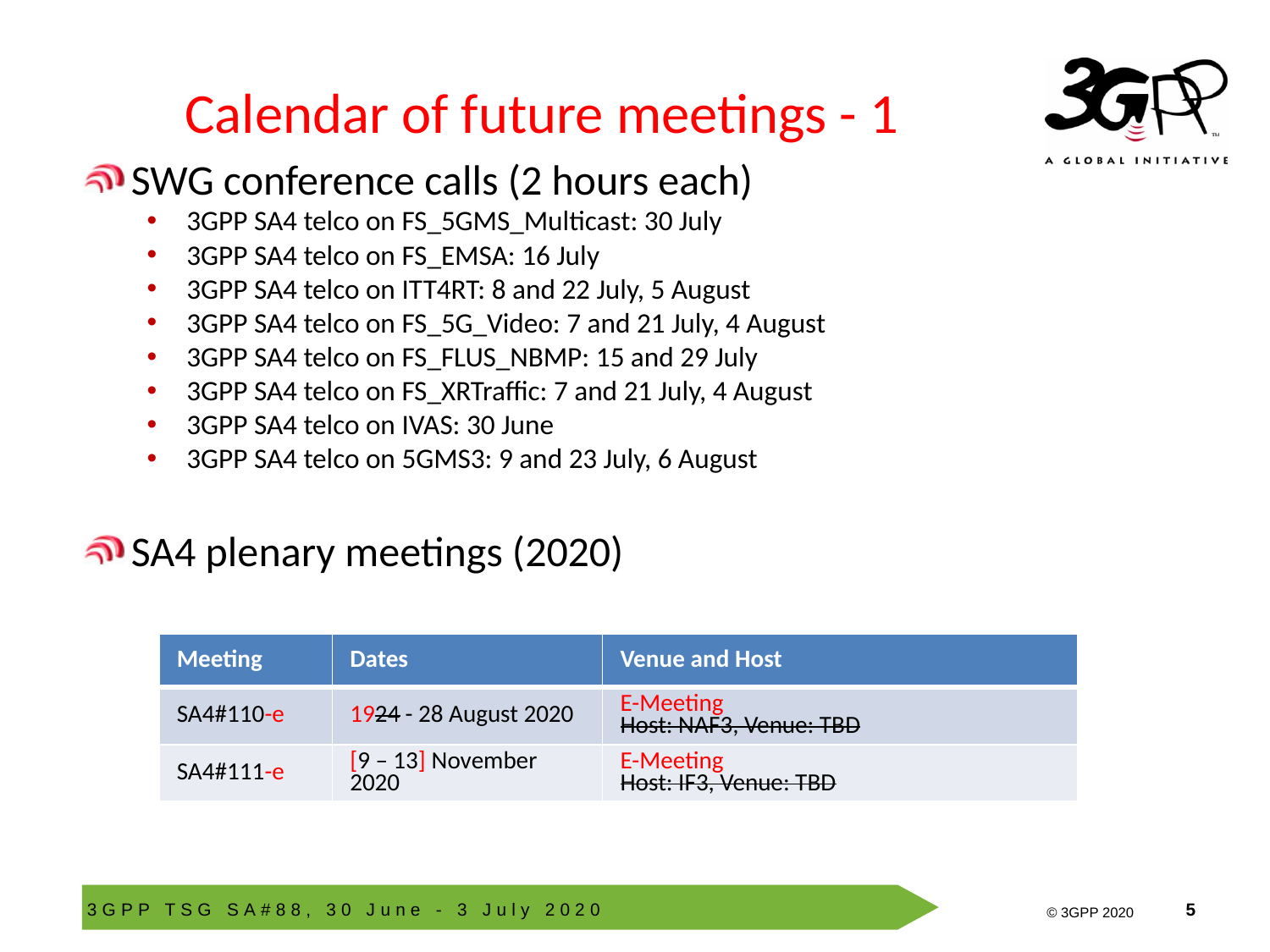

# Calendar of future meetings - 1
SWG conference calls (2 hours each)
3GPP SA4 telco on FS_5GMS_Multicast: 30 July
3GPP SA4 telco on FS_EMSA: 16 July
3GPP SA4 telco on ITT4RT: 8 and 22 July, 5 August
3GPP SA4 telco on FS_5G_Video: 7 and 21 July, 4 August
3GPP SA4 telco on FS_FLUS_NBMP: 15 and 29 July
3GPP SA4 telco on FS_XRTraffic: 7 and 21 July, 4 August
3GPP SA4 telco on IVAS: 30 June
3GPP SA4 telco on 5GMS3: 9 and 23 July, 6 August
SA4 plenary meetings (2020)

| Meeting | Dates | Venue and Host |
| --- | --- | --- |
| SA4#110-e | 1924 - 28 August 2020 | E-Meeting Host: NAF3, Venue: TBD |
| SA4#111-e | [9 – 13] November 2020 | E-Meeting Host: IF3, Venue: TBD |